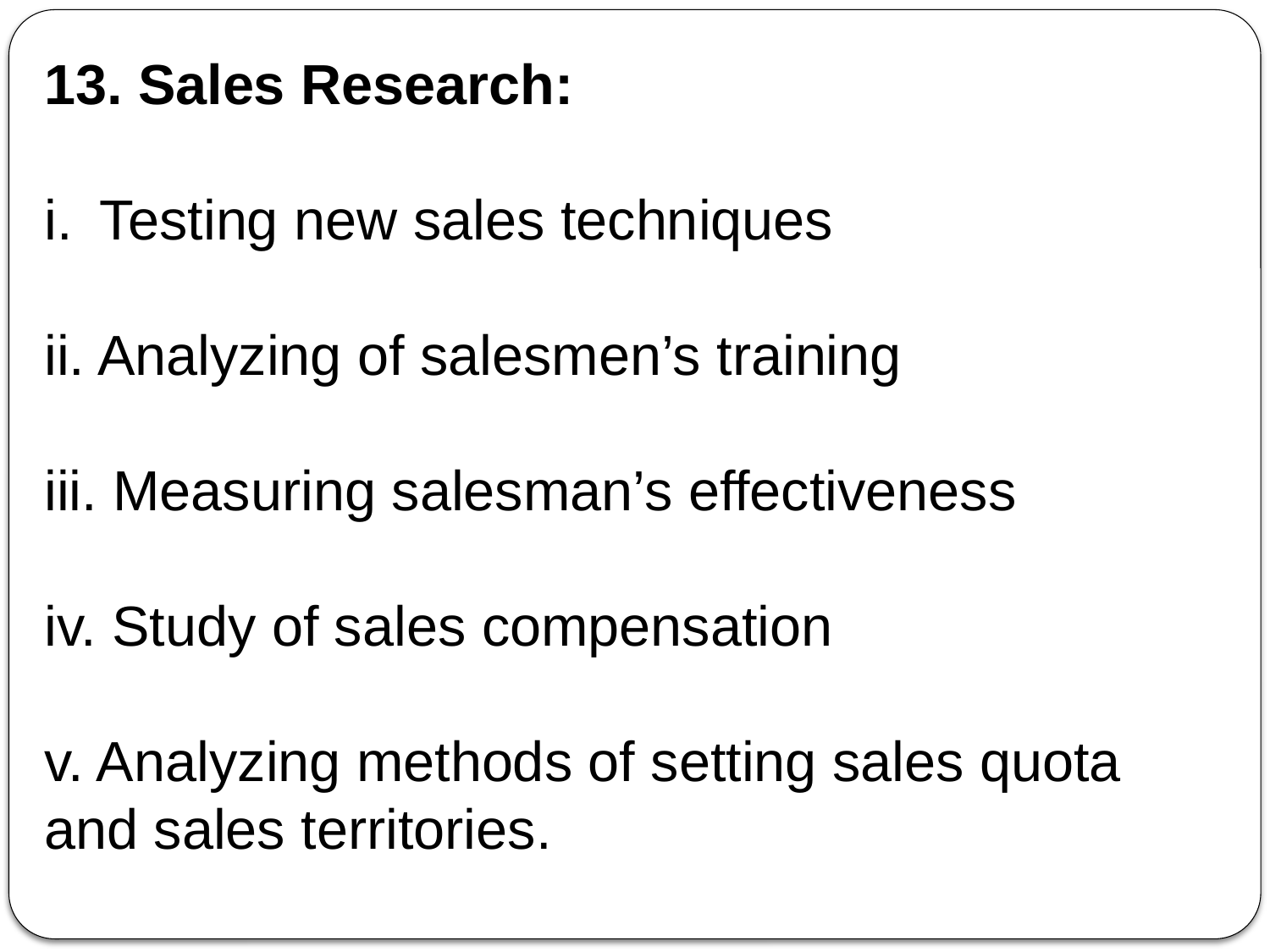

13. Sales Research:

Testing new sales techniques

ii. Analyzing of salesmen’s training

iii. Measuring salesman’s effectiveness

iv. Study of sales compensation

v. Analyzing methods of setting sales quota and sales territories.